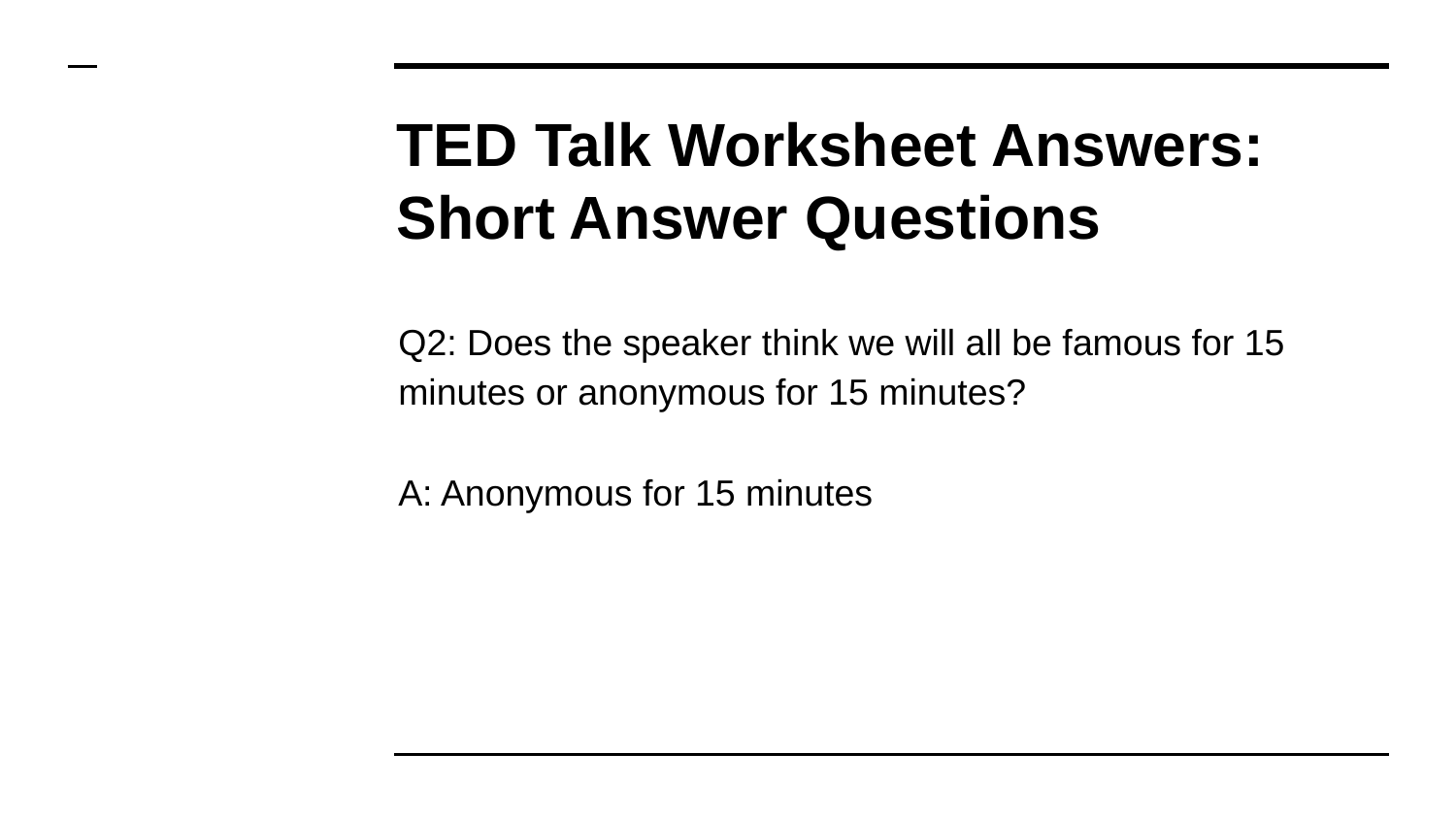

# TED Talk Worksheet Answers: Short Answer Questions

Q2: Does the speaker think we will all be famous for 15 minutes or anonymous for 15 minutes?

A: Anonymous for 15 minutes